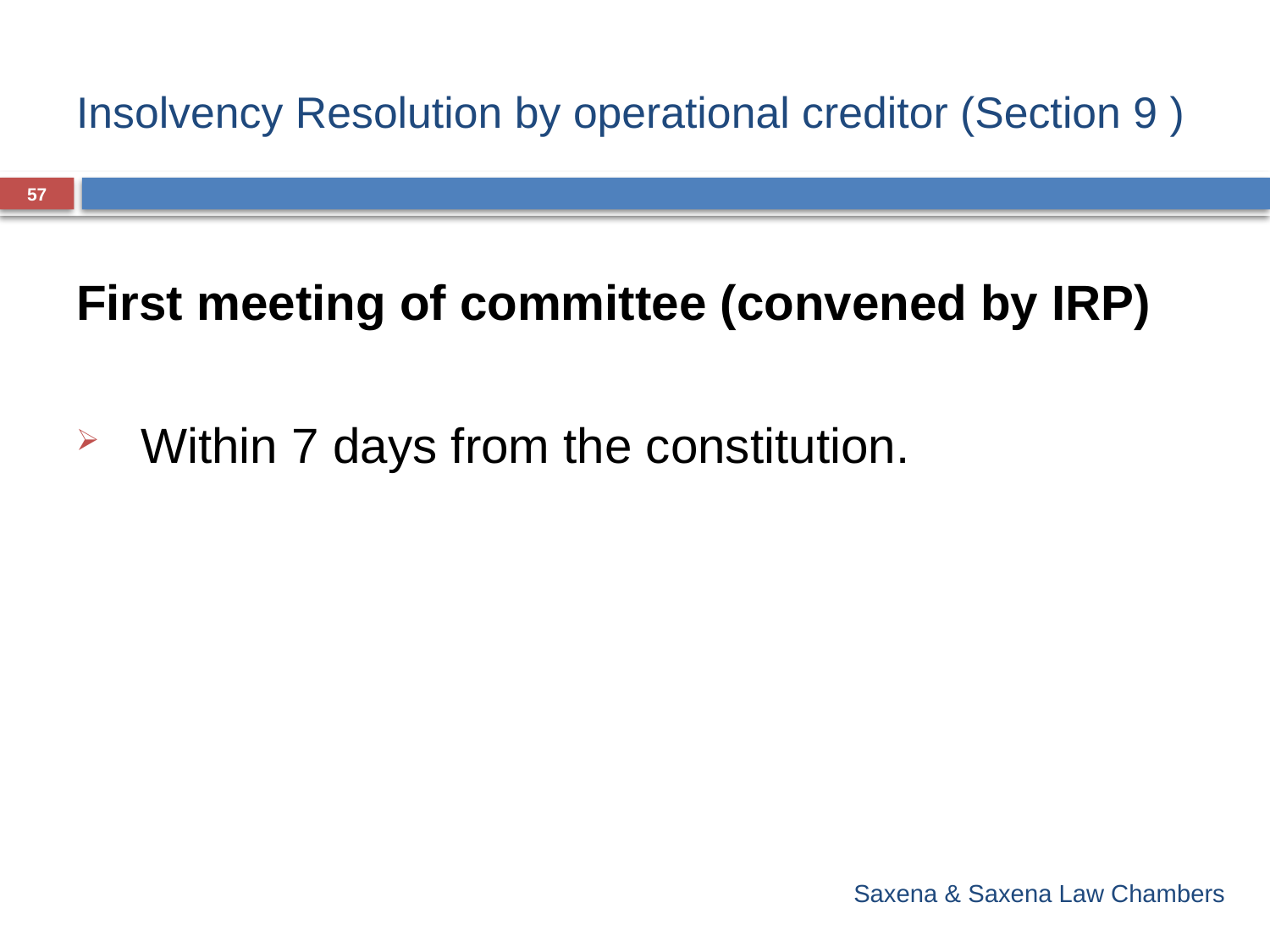

# Insolvency Resolution by operational creditor (Section 9 )
57
First meeting of committee (convened by IRP)

Within 7 days from the constitution.

Saxena & Saxena Law Chambers